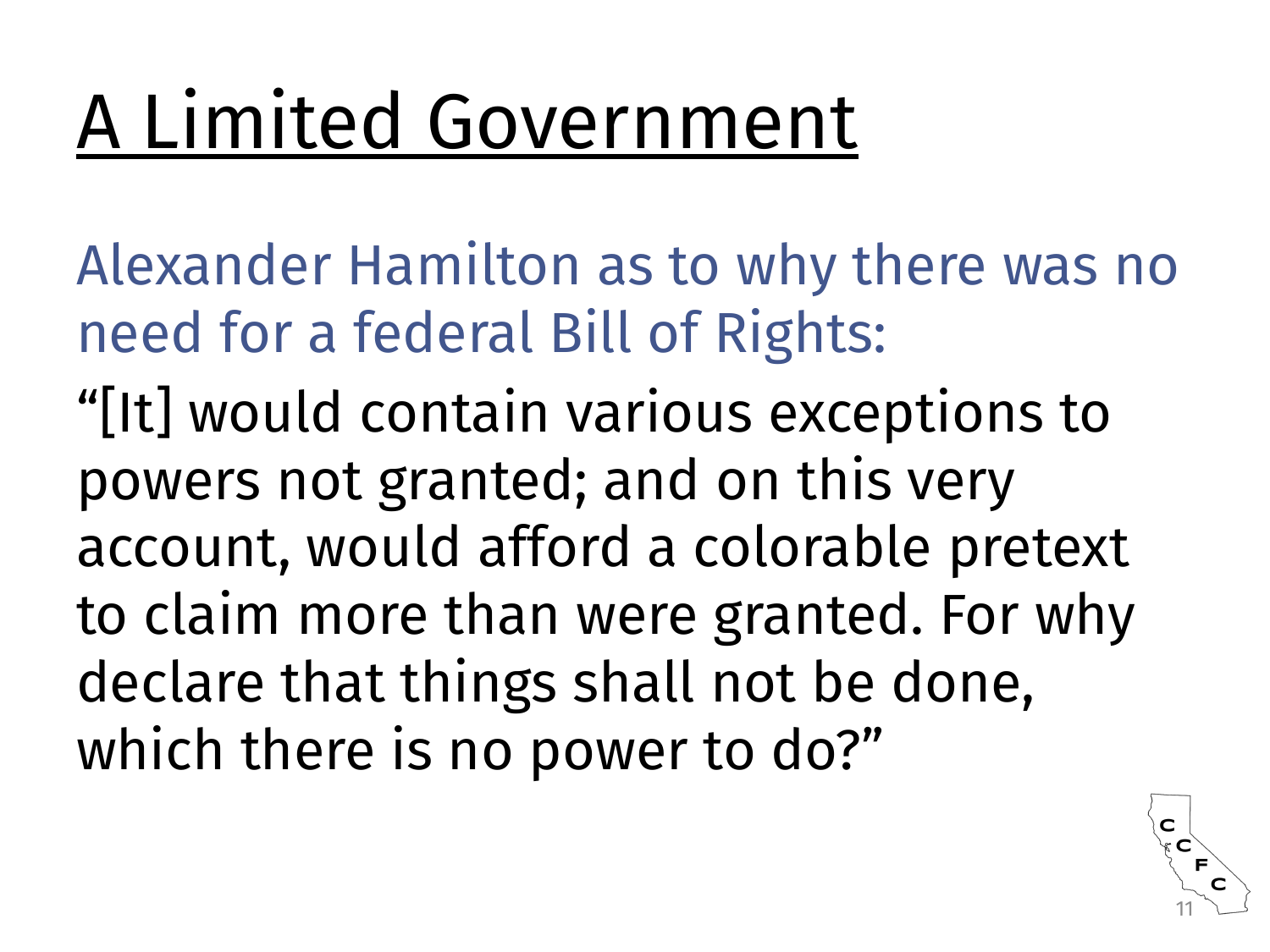

# A Limited Government
Alexander Hamilton as to why there was no need for a federal Bill of Rights:
“[It] would contain various exceptions to powers not granted; and on this very account, would afford a colorable pretext to claim more than were granted. For why declare that things shall not be done, which there is no power to do?”
11